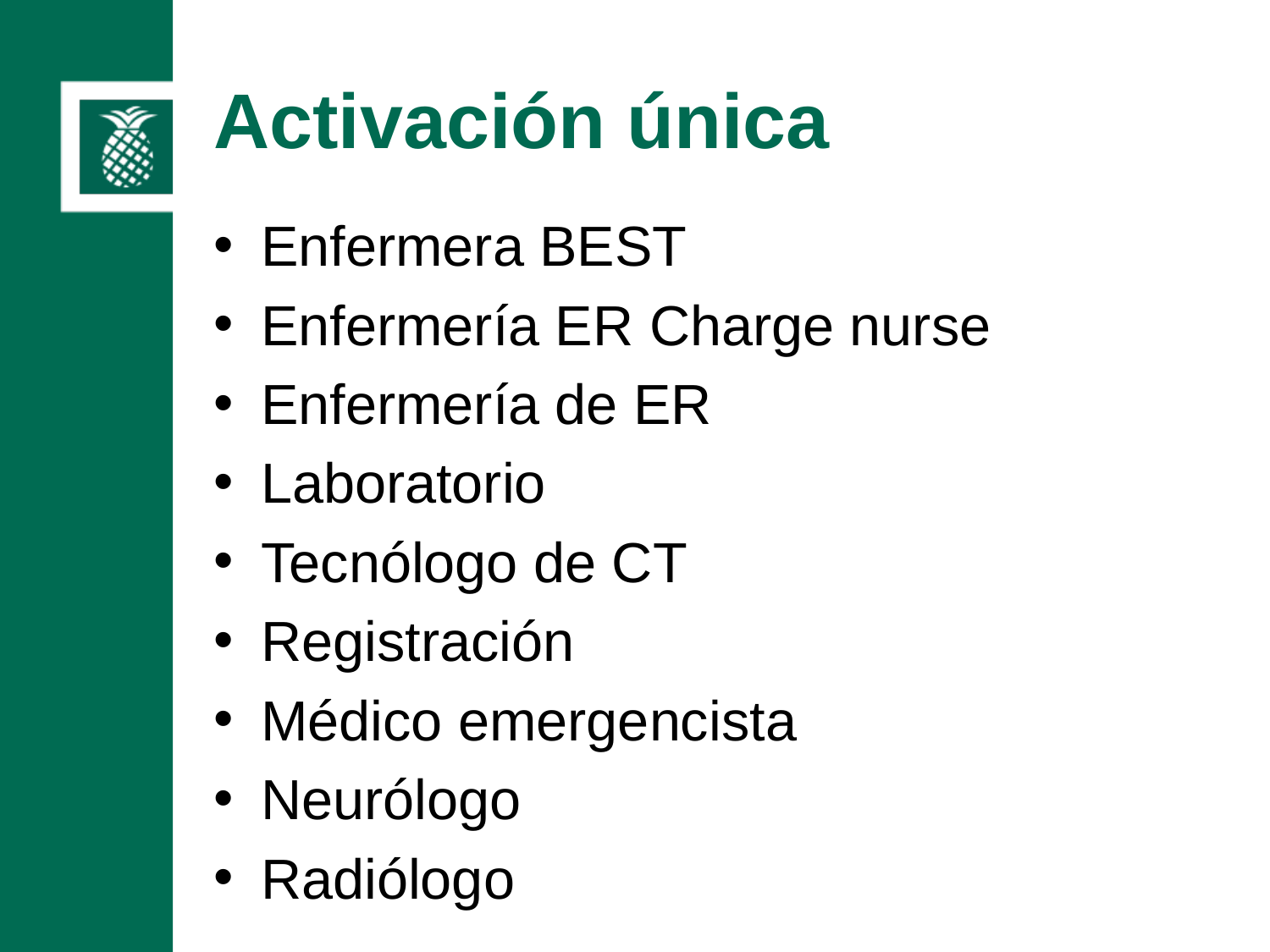

# Activación única
Enfermera BEST
Enfermería ER Charge nurse
Enfermería de ER
Laboratorio
Tecnólogo de CT
Registración
Médico emergencista
Neurólogo
Radiólogo